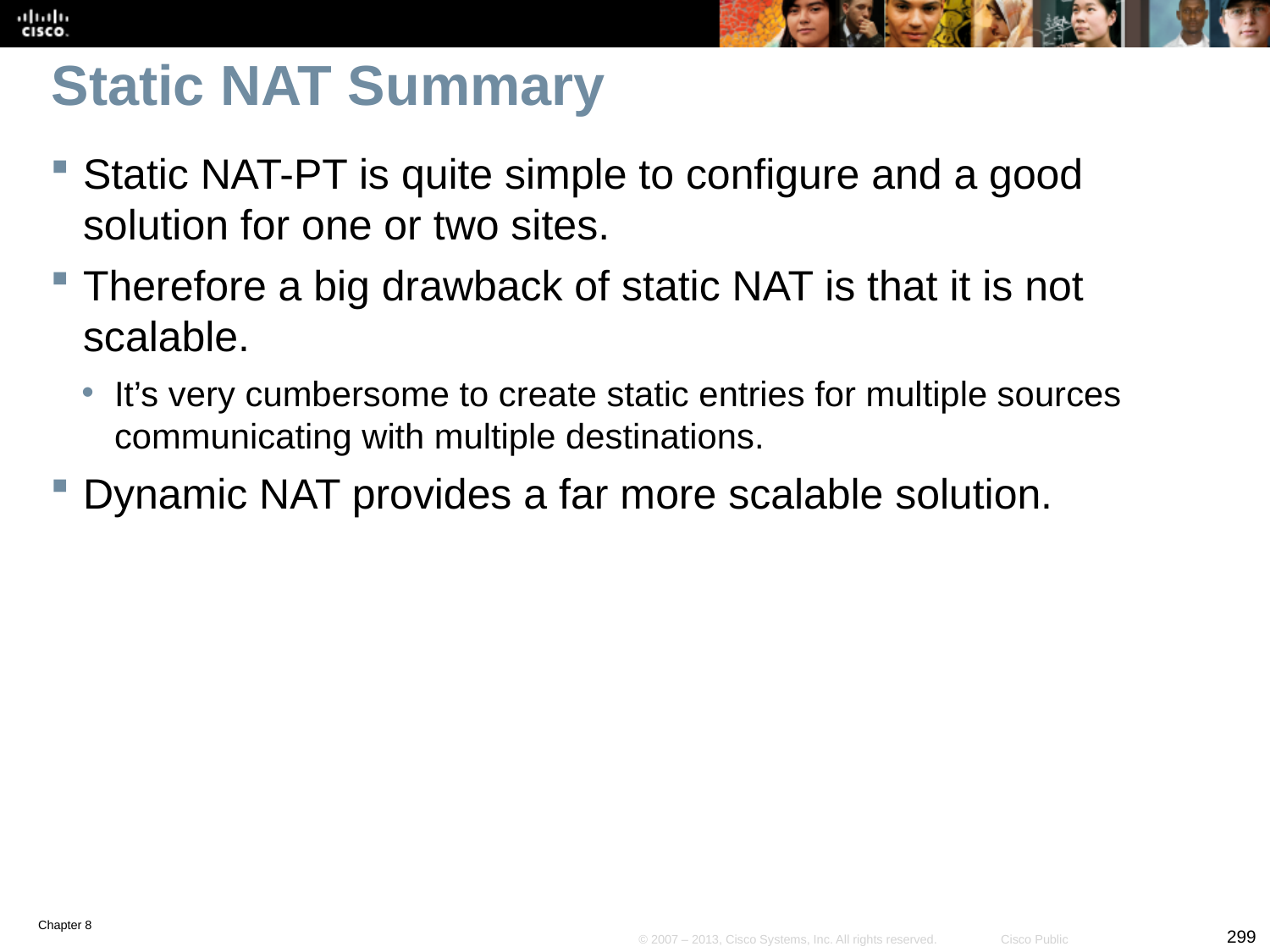

# Static NAT Summary
Static NAT-PT is quite simple to configure and a good solution for one or two sites.
Therefore a big drawback of static NAT is that it is not scalable.
It’s very cumbersome to create static entries for multiple sources communicating with multiple destinations.
Dynamic NAT provides a far more scalable solution.